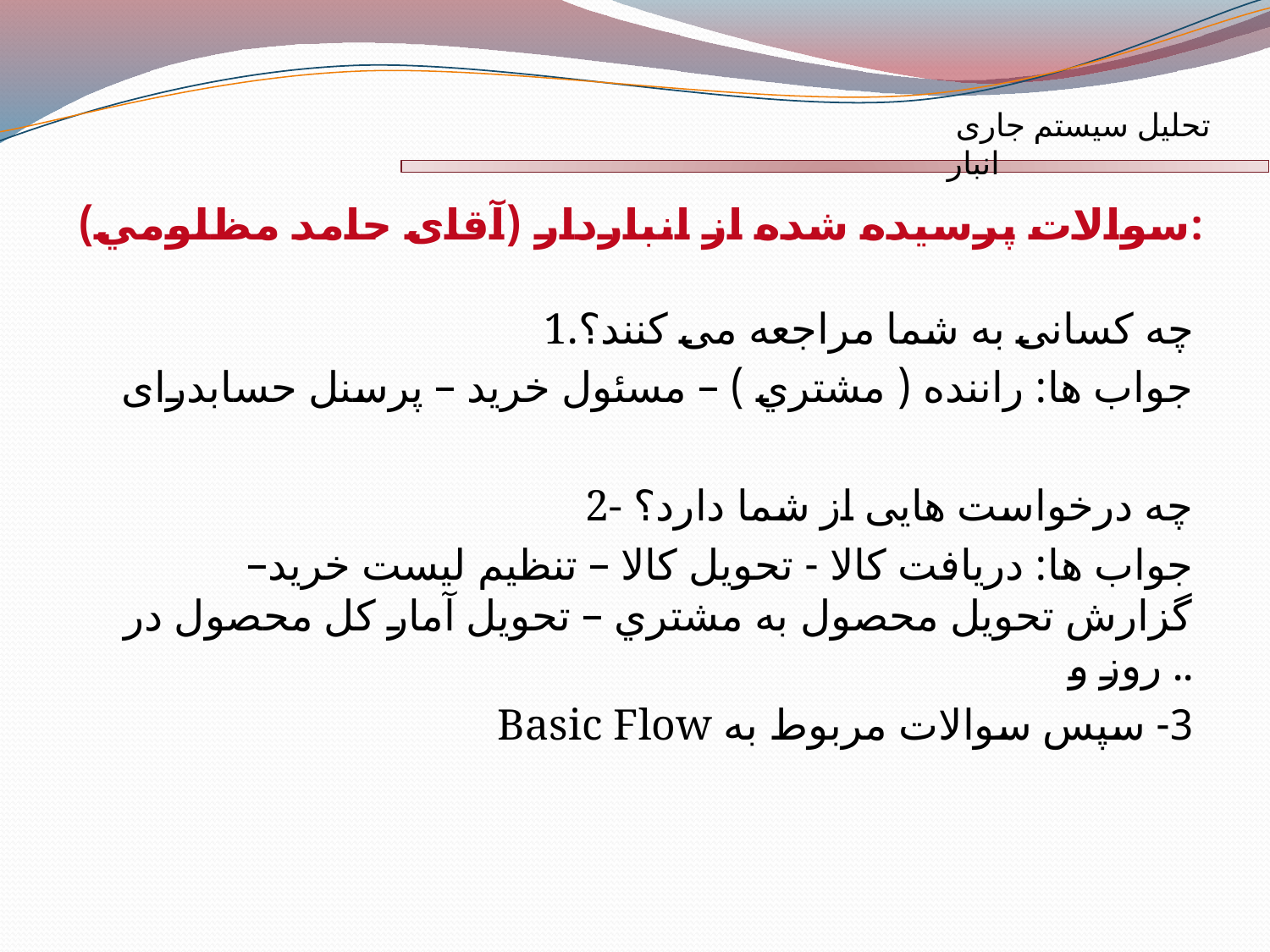

تحلیل سیستم جاری انبار

سوالات پرسیده شده از انباردار (آقای حامد مظلومي):

1.چه کسانی به شما مراجعه می کنند؟
    جواب ها: راننده ( مشتري ) – مسئول خرید – پرسنل حسابدرای

2- چه درخواست هایی از شما دارد؟
     جواب ها: دريافت كالا - تحويل كالا – تنظیم لیست خرید– گزارش تحويل محصول به مشتري – تحويل آمار كل محصول در روز و ..
3- سپس سوالات مربوط به Basic Flow